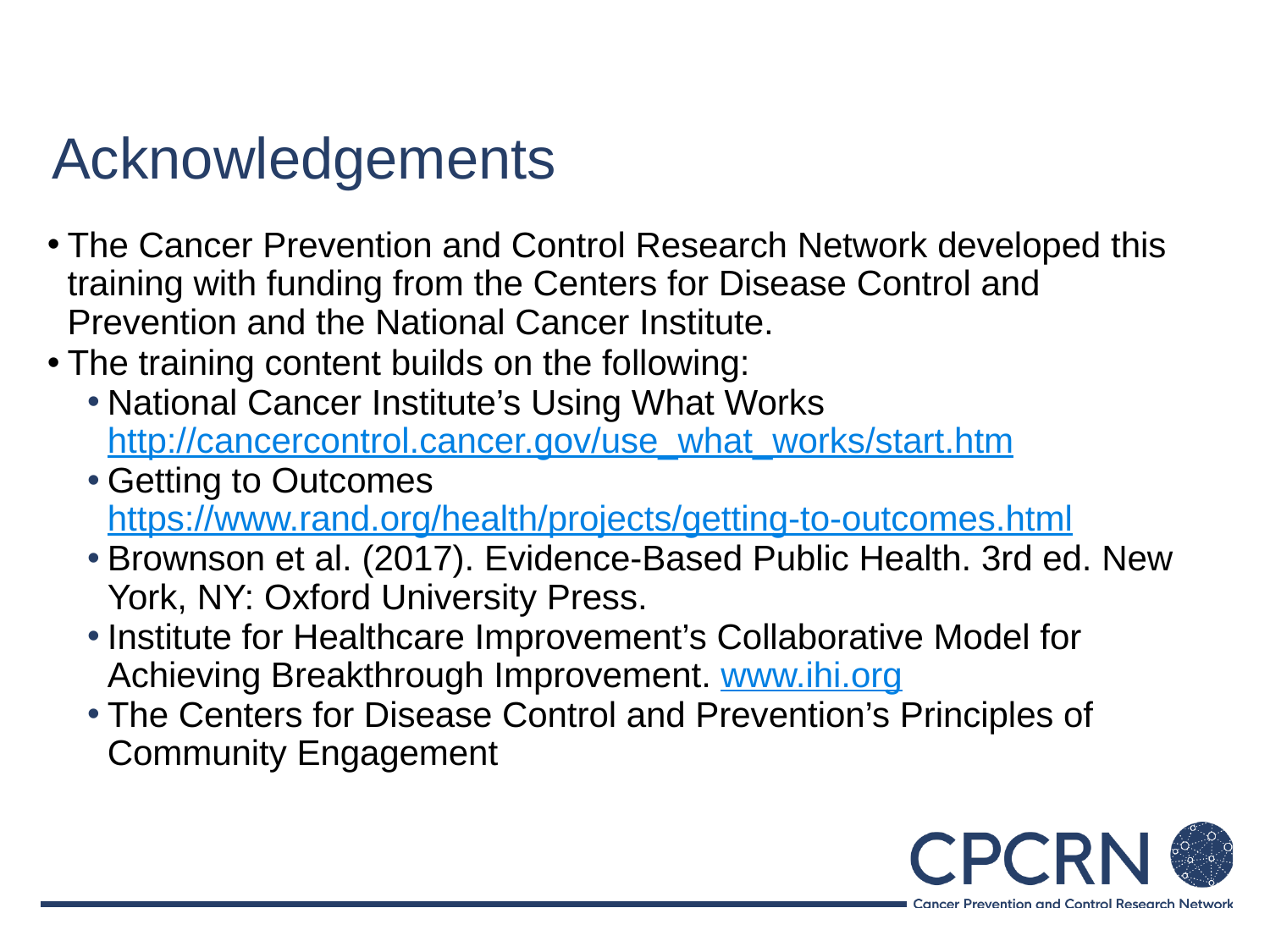

# Acknowledgements
The Cancer Prevention and Control Research Network developed this training with funding from the Centers for Disease Control and Prevention and the National Cancer Institute.
The training content builds on the following:
National Cancer Institute’s Using What Works
http://cancercontrol.cancer.gov/use_what_works/start.htm
Getting to Outcomes
https://www.rand.org/health/projects/getting-to-outcomes.html
Brownson et al. (2017). Evidence-Based Public Health. 3rd ed. New York, NY: Oxford University Press.
Institute for Healthcare Improvement’s Collaborative Model for Achieving Breakthrough Improvement. www.ihi.org
The Centers for Disease Control and Prevention’s Principles of Community Engagement